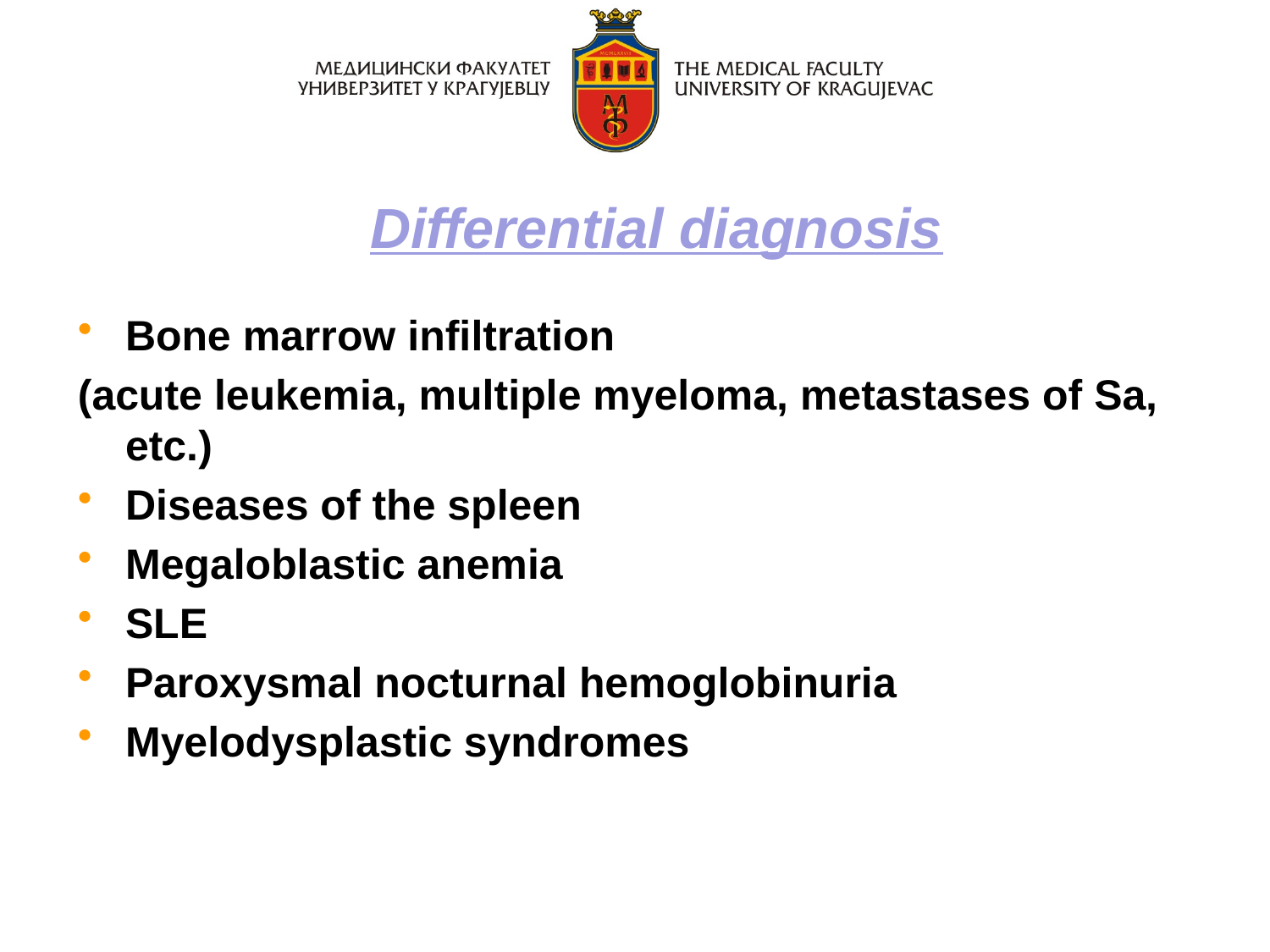

# Differential diagnosis
Bone marrow infiltration
(acute leukemia, multiple myeloma, metastases of Sa, etc.)
Diseases of the spleen
Megaloblastic anemia
SLE
Paroxysmal nocturnal hemoglobinuria
Myelodysplastic syndromes